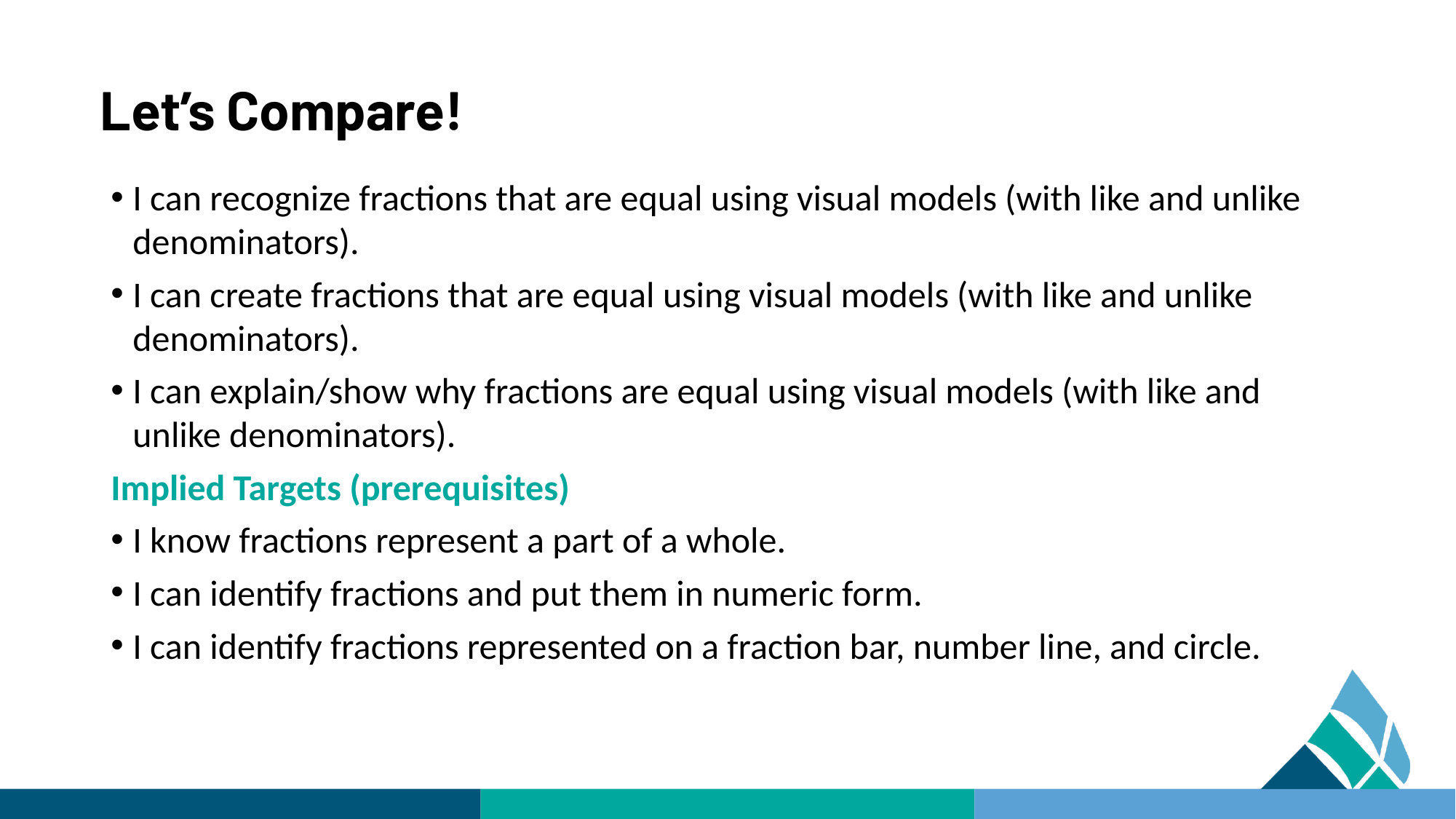

# Let’s Compare!
I can recognize fractions that are equal using visual models (with like and unlike denominators).
I can create fractions that are equal using visual models (with like and unlike denominators).
I can explain/show why fractions are equal using visual models (with like and unlike denominators).
Implied Targets (prerequisites)
I know fractions represent a part of a whole.
I can identify fractions and put them in numeric form.
I can identify fractions represented on a fraction bar, number line, and circle.